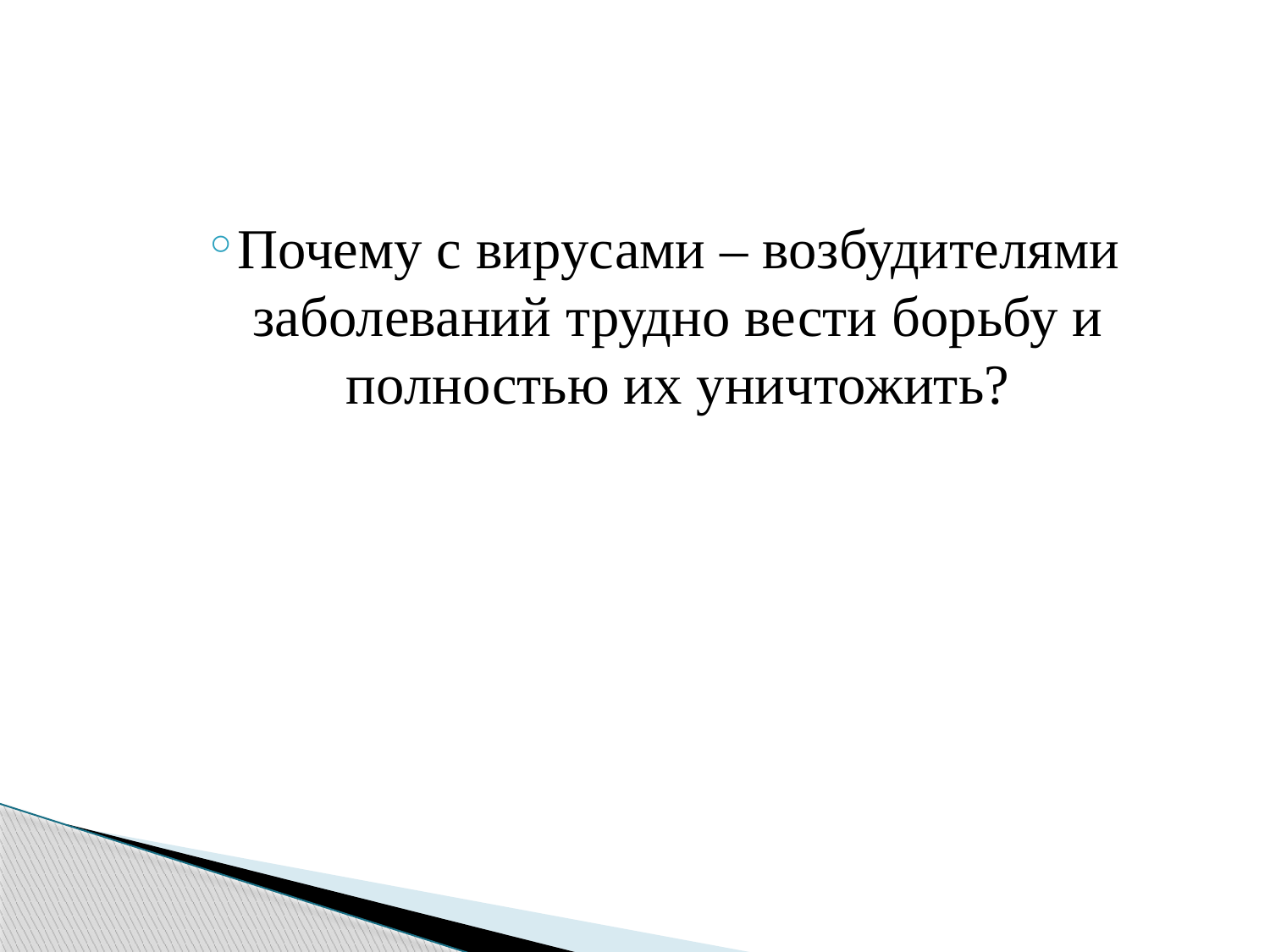

Почему с вирусами – возбудителями заболеваний трудно вести борьбу и полностью их уничтожить?